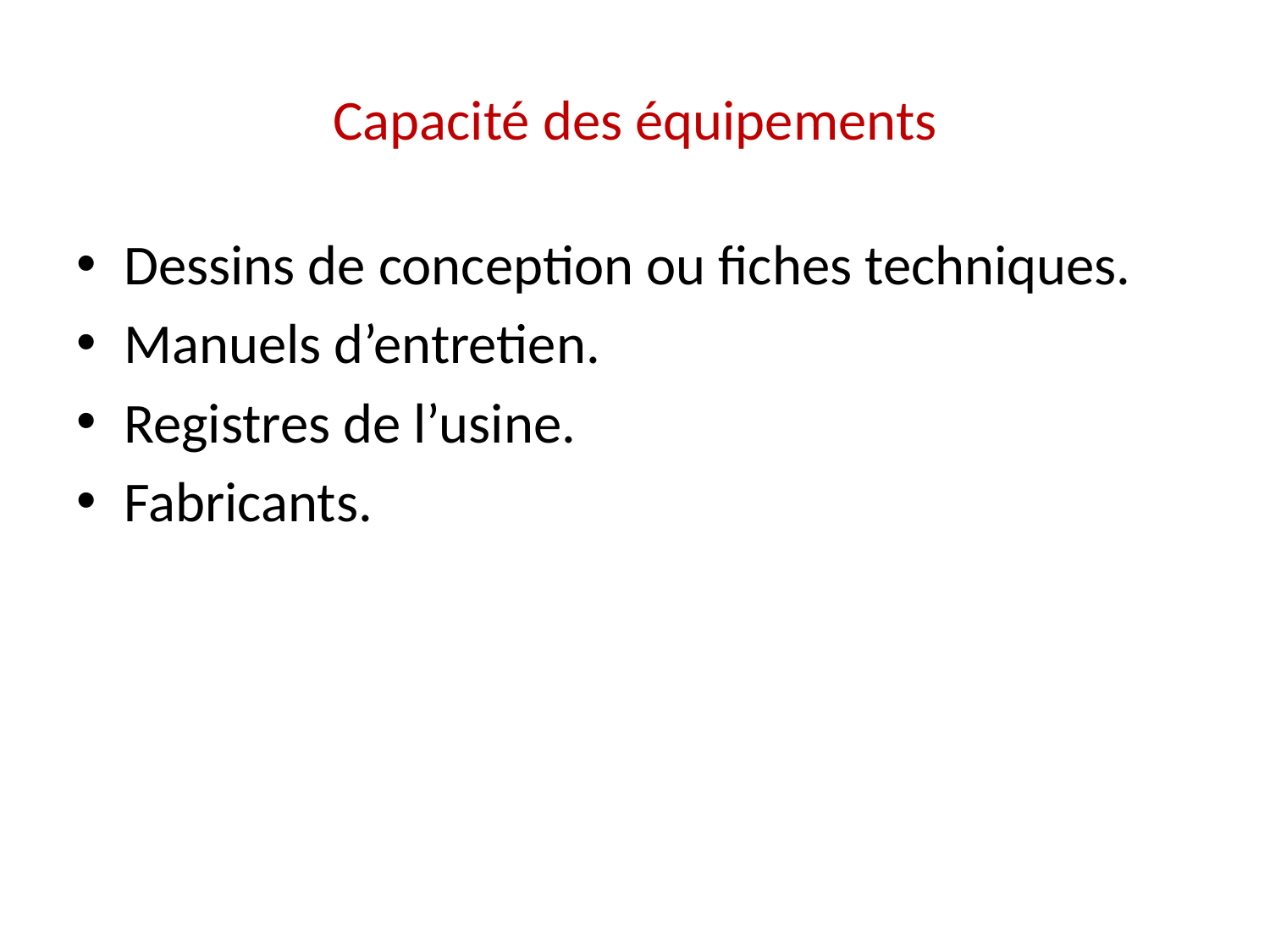

# Capacité des équipements
Dessins de conception ou fiches techniques.
Manuels d’entretien.
Registres de l’usine.
Fabricants.